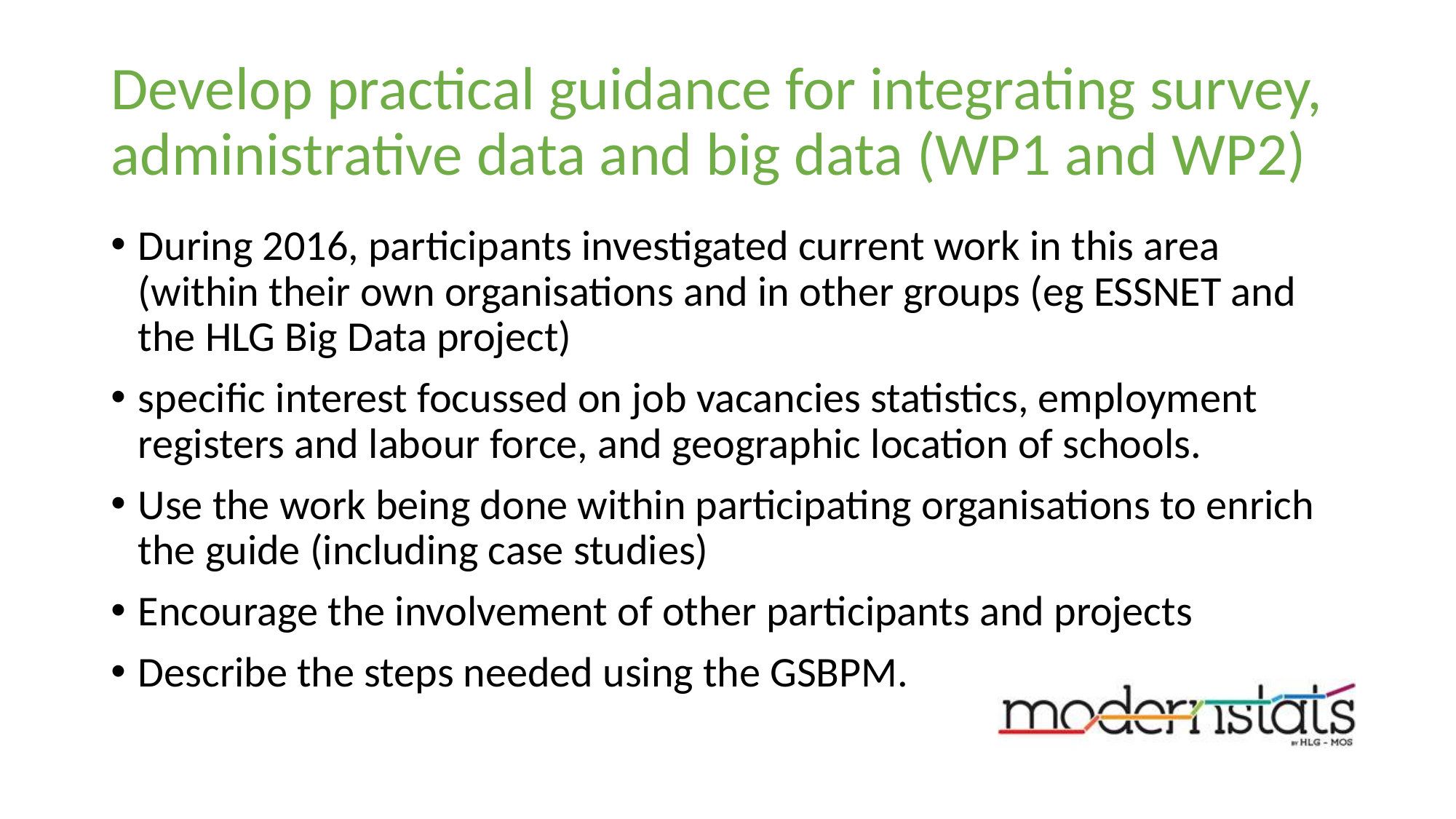

# Develop practical guidance for integrating survey, administrative data and big data (WP1 and WP2)
During 2016, participants investigated current work in this area (within their own organisations and in other groups (eg ESSNET and the HLG Big Data project)
specific interest focussed on job vacancies statistics, employment registers and labour force, and geographic location of schools.
Use the work being done within participating organisations to enrich the guide (including case studies)
Encourage the involvement of other participants and projects
Describe the steps needed using the GSBPM.